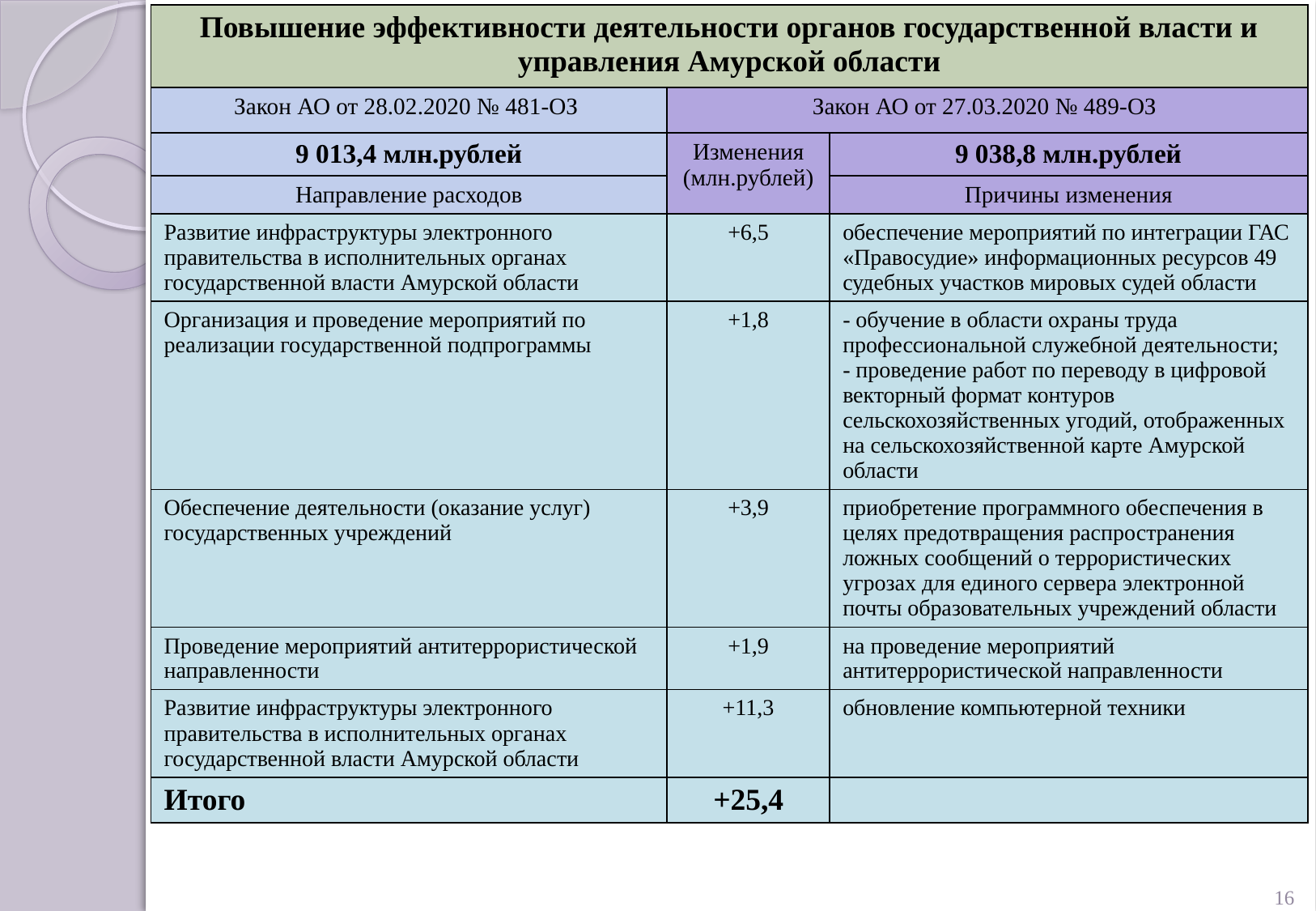

| Повышение эффективности деятельности органов государственной власти и управления Амурской области |  |  |
| --- | --- | --- |
| Закон АО от 28.02.2020 № 481-ОЗ | Закон АО от 27.03.2020 № 489-ОЗ |  |
| 9 013,4 млн.рублей | Изменения (млн.рублей) | 9 038,8 млн.рублей |
| Направление расходов |  | Причины изменения |
| Развитие инфраструктуры электронного правительства в исполнительных органах государственной власти Амурской области | +6,5 | обеспечение мероприятий по интеграции ГАС «Правосудие» информационных ресурсов 49 судебных участков мировых судей области |
| Организация и проведение мероприятий по реализации государственной подпрограммы | +1,8 | - обучение в области охраны труда профессиональной служебной деятельности; - проведение работ по переводу в цифровой векторный формат контуров сельскохозяйственных угодий, отображенных на сельскохозяйственной карте Амурской области |
| Обеспечение деятельности (оказание услуг) государственных учреждений | +3,9 | приобретение программного обеспечения в целях предотвращения распространения ложных сообщений о террористических угрозах для единого сервера электронной почты образовательных учреждений области |
| Проведение мероприятий антитеррористической направленности | +1,9 | на проведение мероприятий антитеррористической направленности |
| Развитие инфраструктуры электронного правительства в исполнительных органах государственной власти Амурской области | +11,3 | обновление компьютерной техники |
| Итого | +25,4 |  |
16